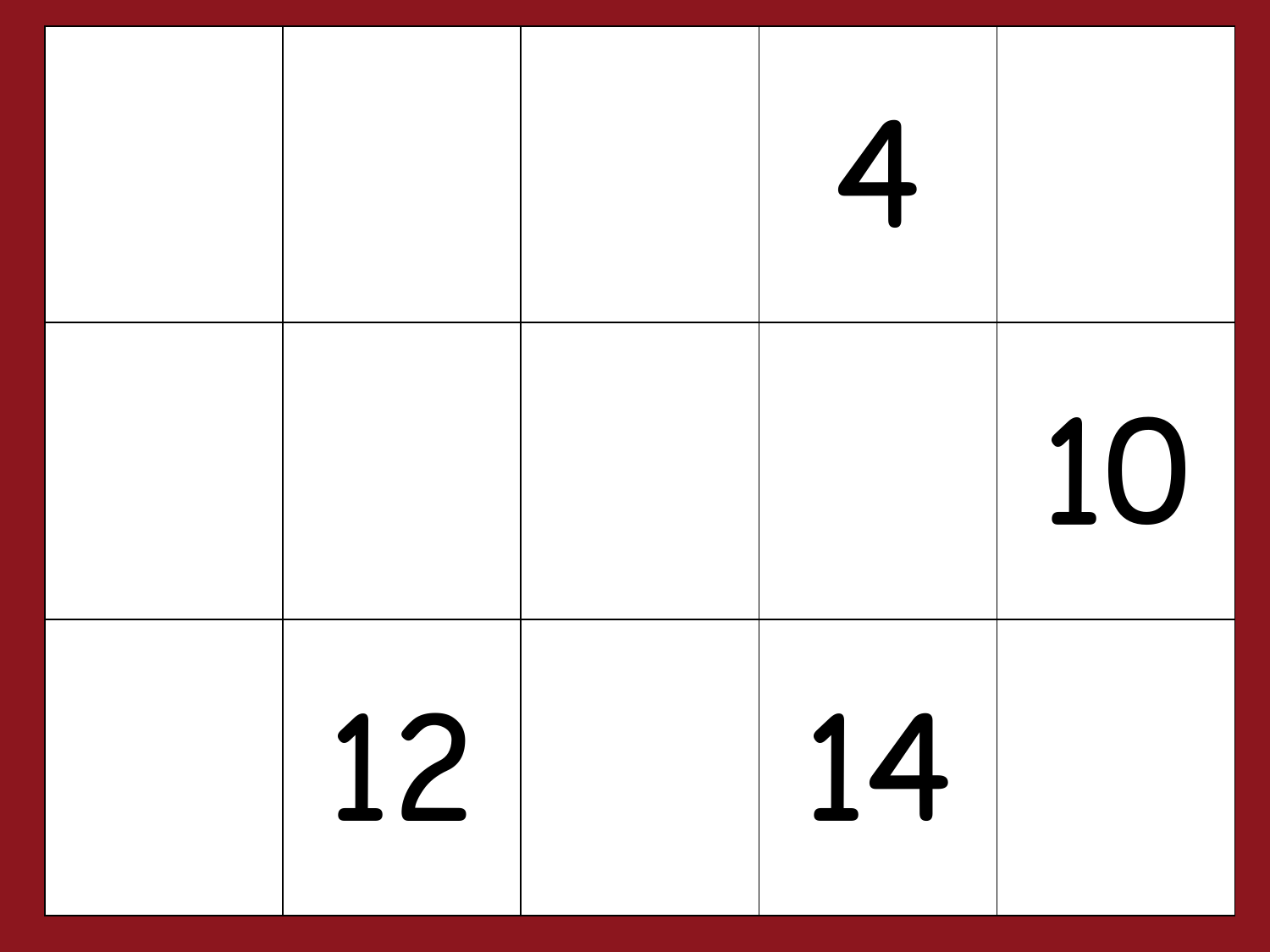

|  |  |  | 4 |  |
| --- | --- | --- | --- | --- |
|  |  |  |  | 10 |
|  | 12 |  | 14 |  |